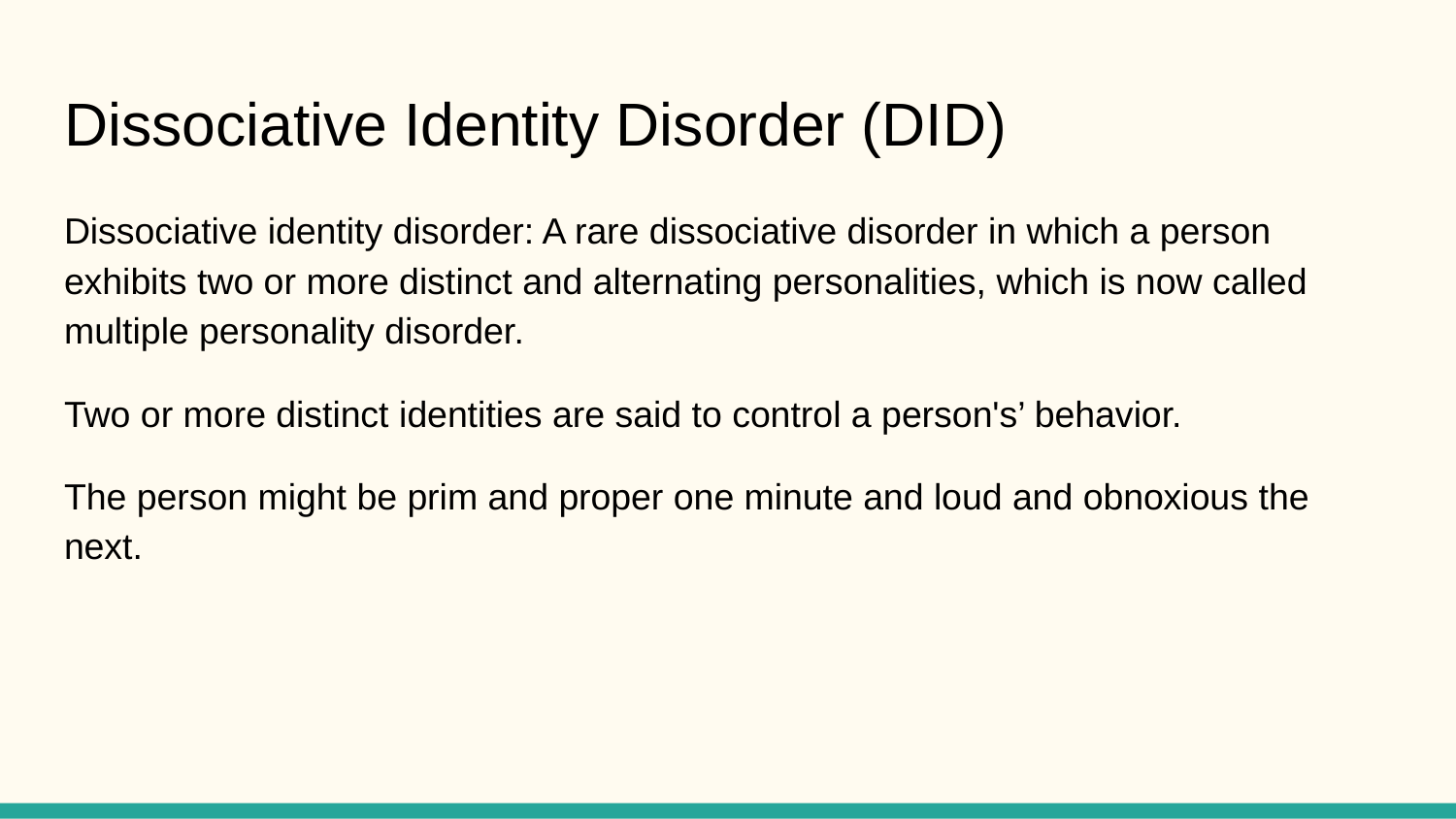

# Dissociative Identity Disorder (DID)
Dissociative identity disorder: A rare dissociative disorder in which a person exhibits two or more distinct and alternating personalities, which is now called multiple personality disorder.
Two or more distinct identities are said to control a person's’ behavior.
The person might be prim and proper one minute and loud and obnoxious the next.